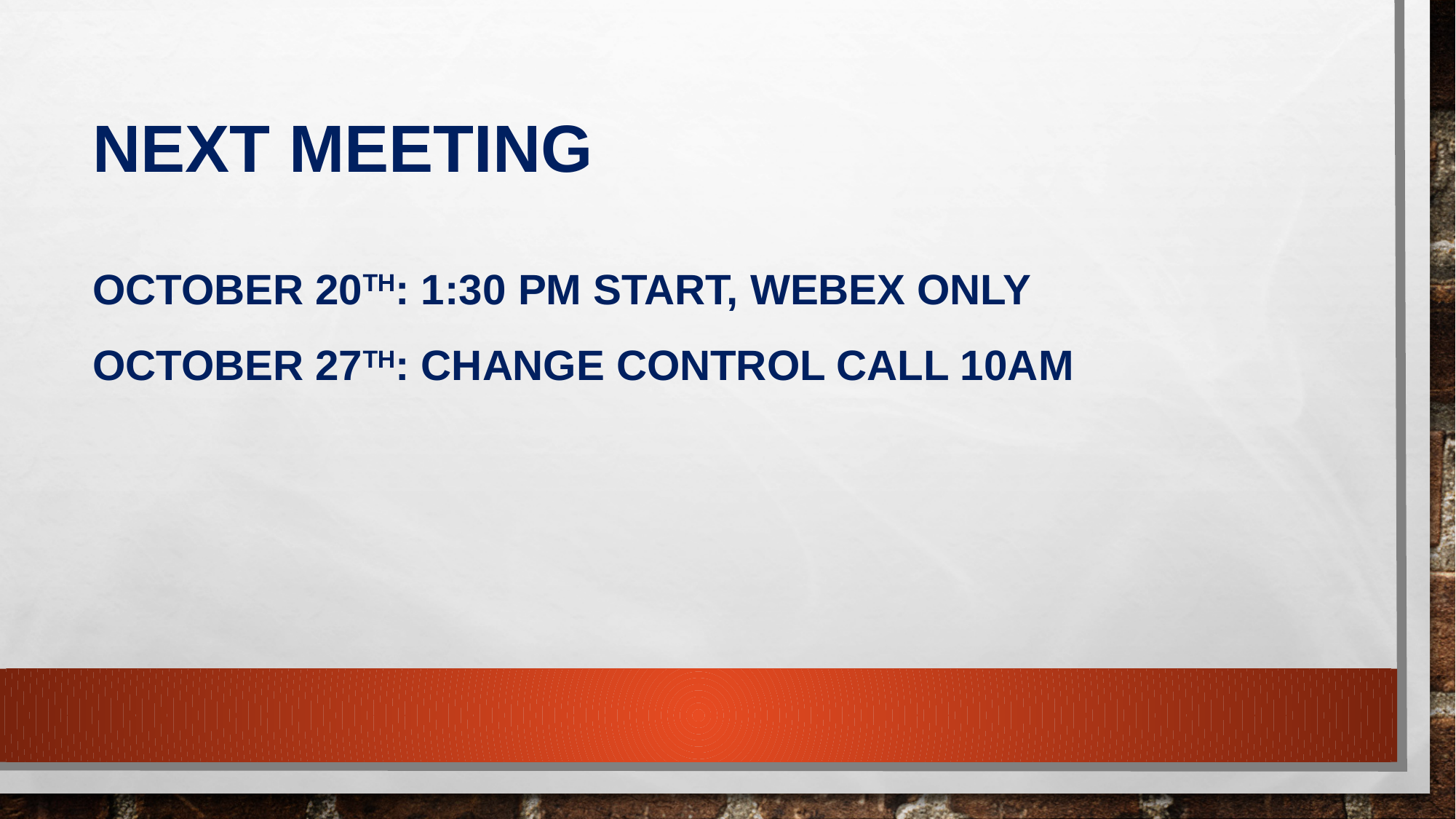

# Next Meeting
October 20th: 1:30 PM start, Webex Only
October 27th: Change Control Call 10AM